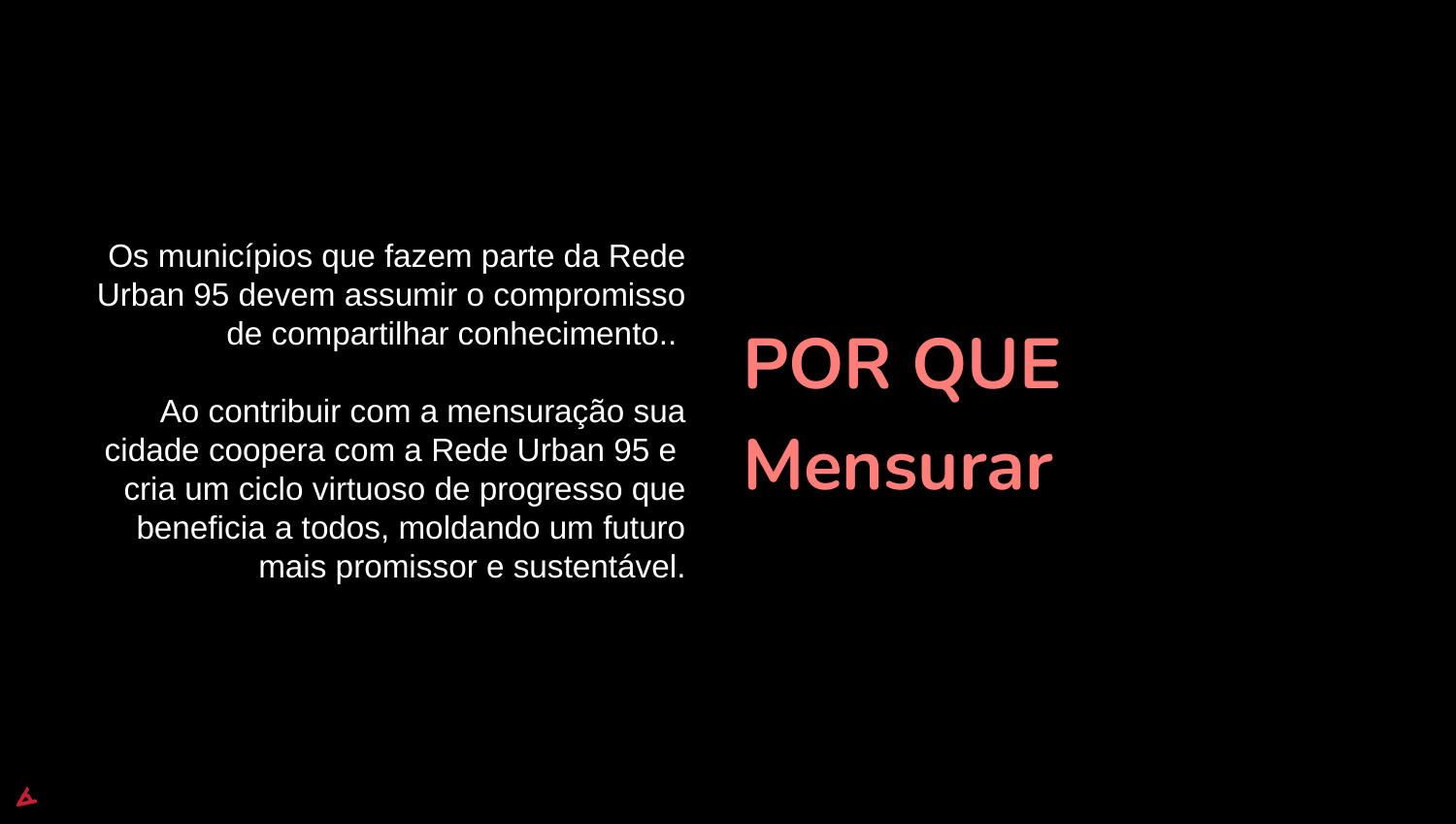

Os municípios que fazem parte da Rede Urban 95 devem assumir o compromisso de compartilhar conhecimento..

Ao contribuir com a mensuração sua cidade coopera com a Rede Urban 95 e  cria um ciclo virtuoso de progresso que beneficia a todos, moldando um futuro mais promissor e sustentável.
POR QUE
Mensurar